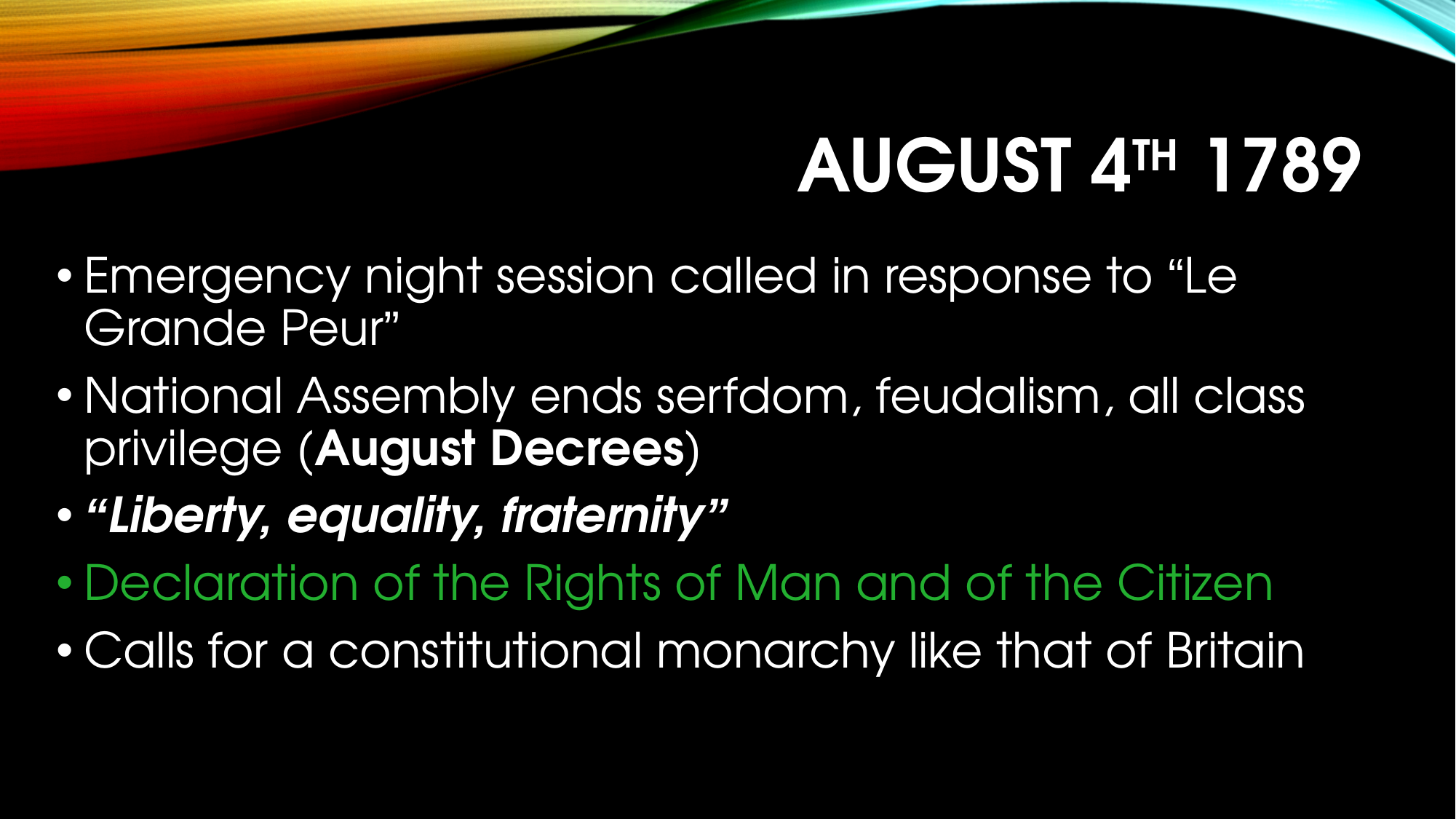

# August 4th 1789
Emergency night session called in response to “Le Grande Peur”
National Assembly ends serfdom, feudalism, all class privilege (August Decrees)
“Liberty, equality, fraternity”
Declaration of the Rights of Man and of the Citizen
Calls for a constitutional monarchy like that of Britain